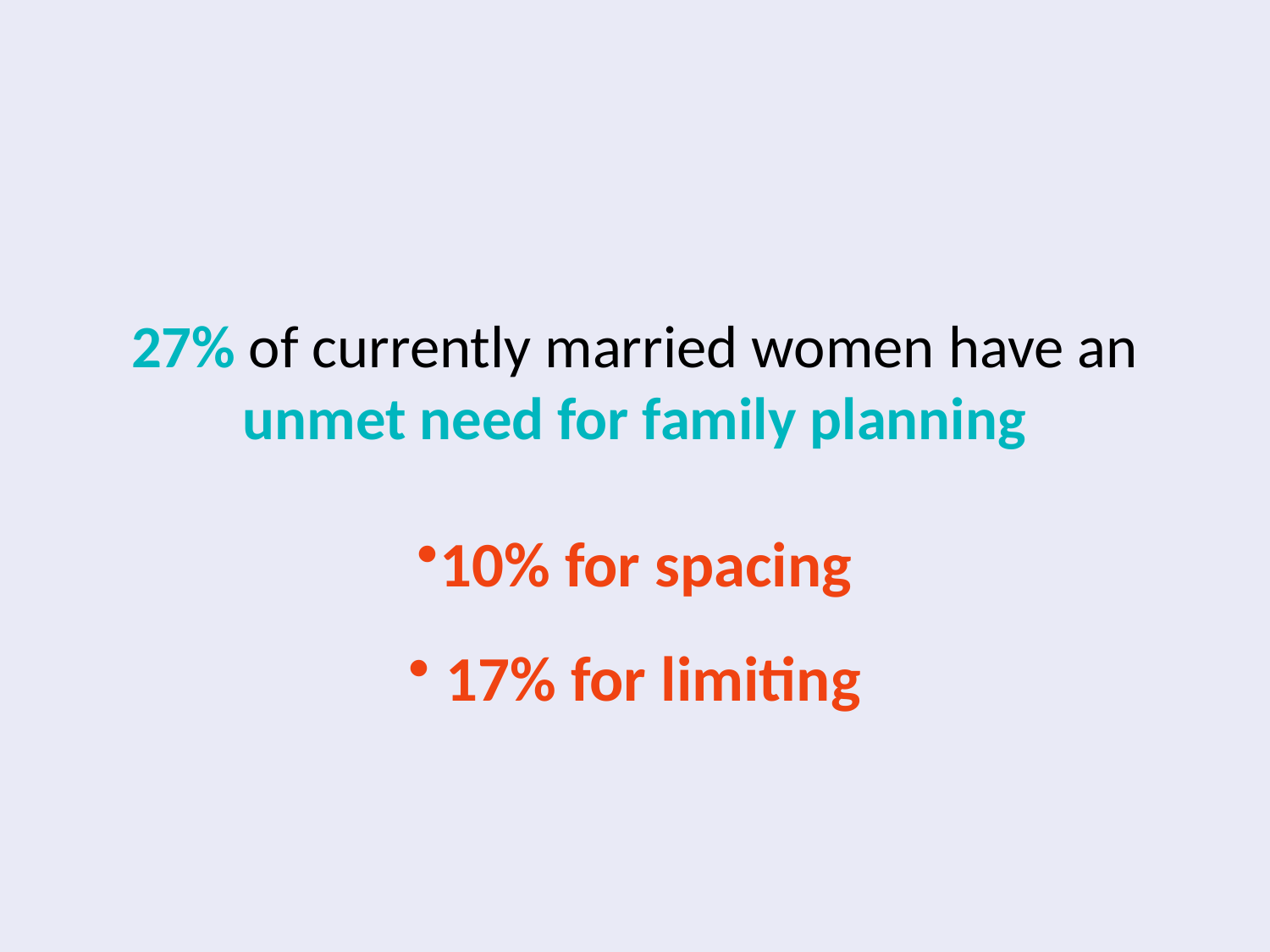

27% of currently married women have an unmet need for family planning

10% for spacing

 17% for limiting